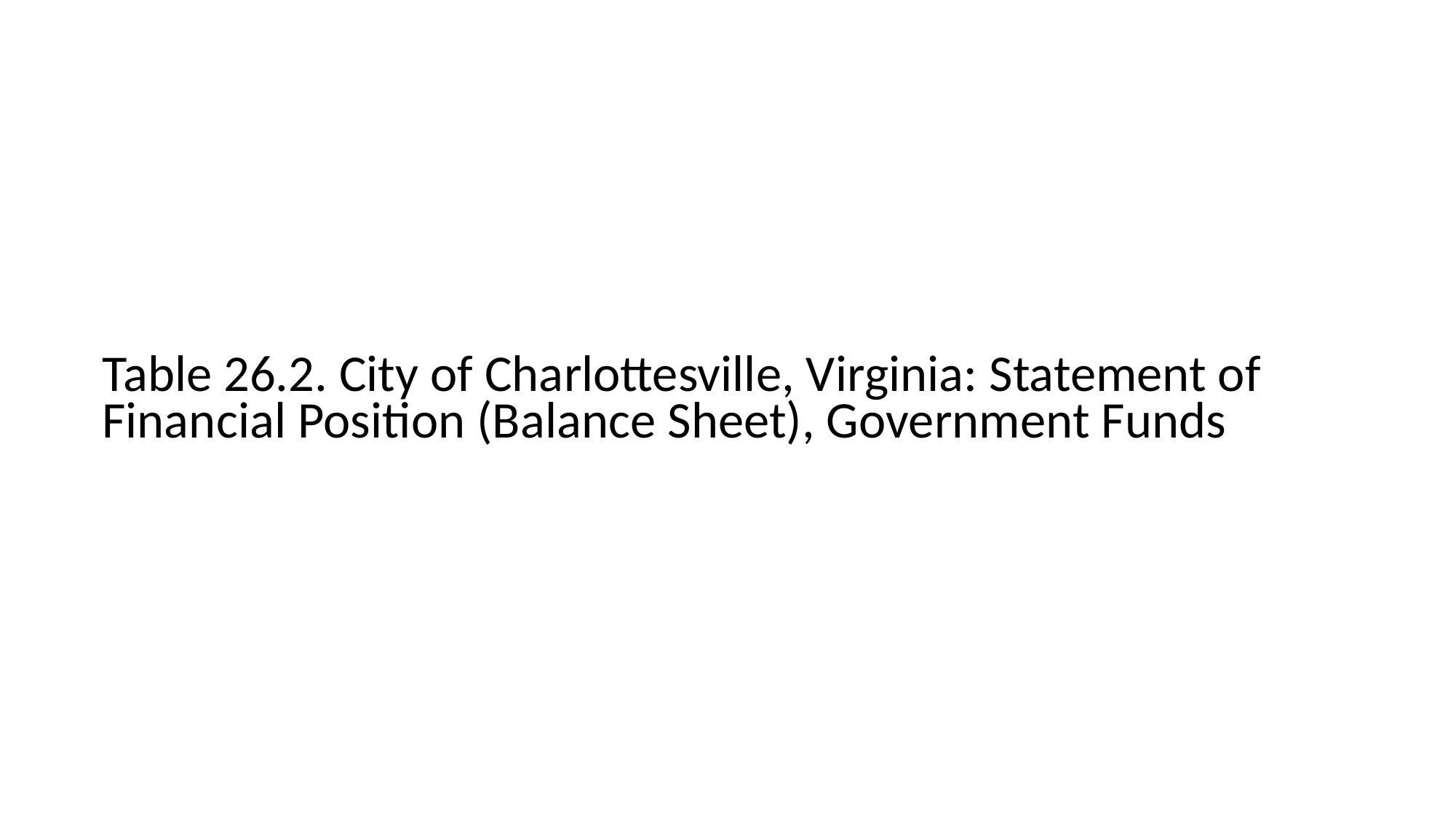

# Table 26.2. City of Charlottesville, Virginia: Statement of Financial Position (Balance Sheet), Government Funds